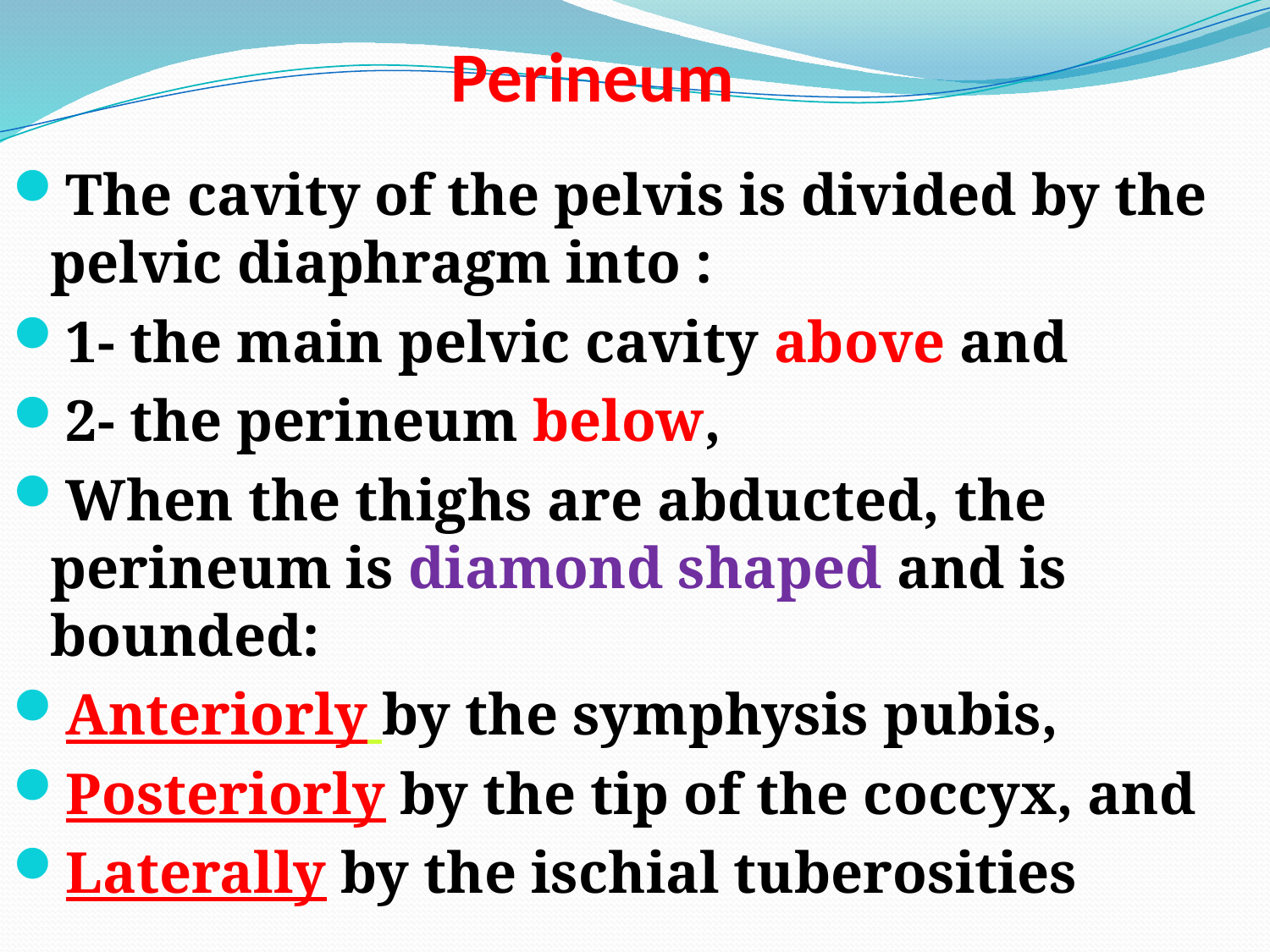

# Perineum
The cavity of the pelvis is divided by the pelvic diaphragm into :
1- the main pelvic cavity above and
2- the perineum below,
When the thighs are abducted, the perineum is diamond shaped and is bounded:
Anteriorly by the symphysis pubis,
Posteriorly by the tip of the coccyx, and
Laterally by the ischial tuberosities